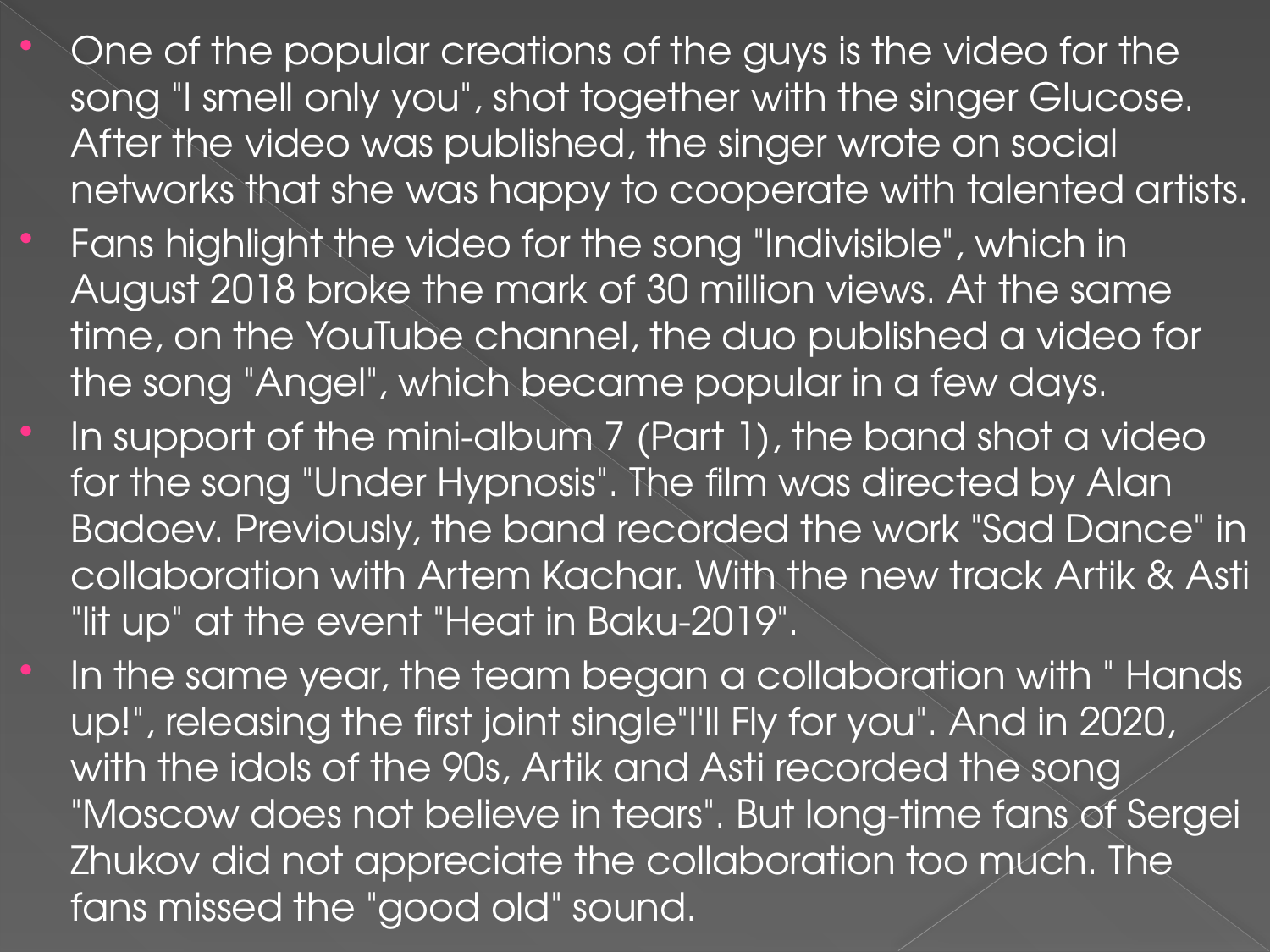

One of the popular creations of the guys is the video for the song "I smell only you", shot together with the singer Glucose. After the video was published, the singer wrote on social networks that she was happy to cooperate with talented artists.
Fans highlight the video for the song "Indivisible", which in August 2018 broke the mark of 30 million views. At the same time, on the YouTube channel, the duo published a video for the song "Angel", which became popular in a few days.
In support of the mini-album 7 (Part 1), the band shot a video for the song "Under Hypnosis". The film was directed by Alan Badoev. Previously, the band recorded the work "Sad Dance" in collaboration with Artem Kachar. With the new track Artik & Asti "lit up" at the event "Heat in Baku-2019".
In the same year, the team began a collaboration with " Hands up!", releasing the first joint single"I'll Fly for you". And in 2020, with the idols of the 90s, Artik and Asti recorded the song "Moscow does not believe in tears". But long-time fans of Sergei Zhukov did not appreciate the collaboration too much. The fans missed the "good old" sound.